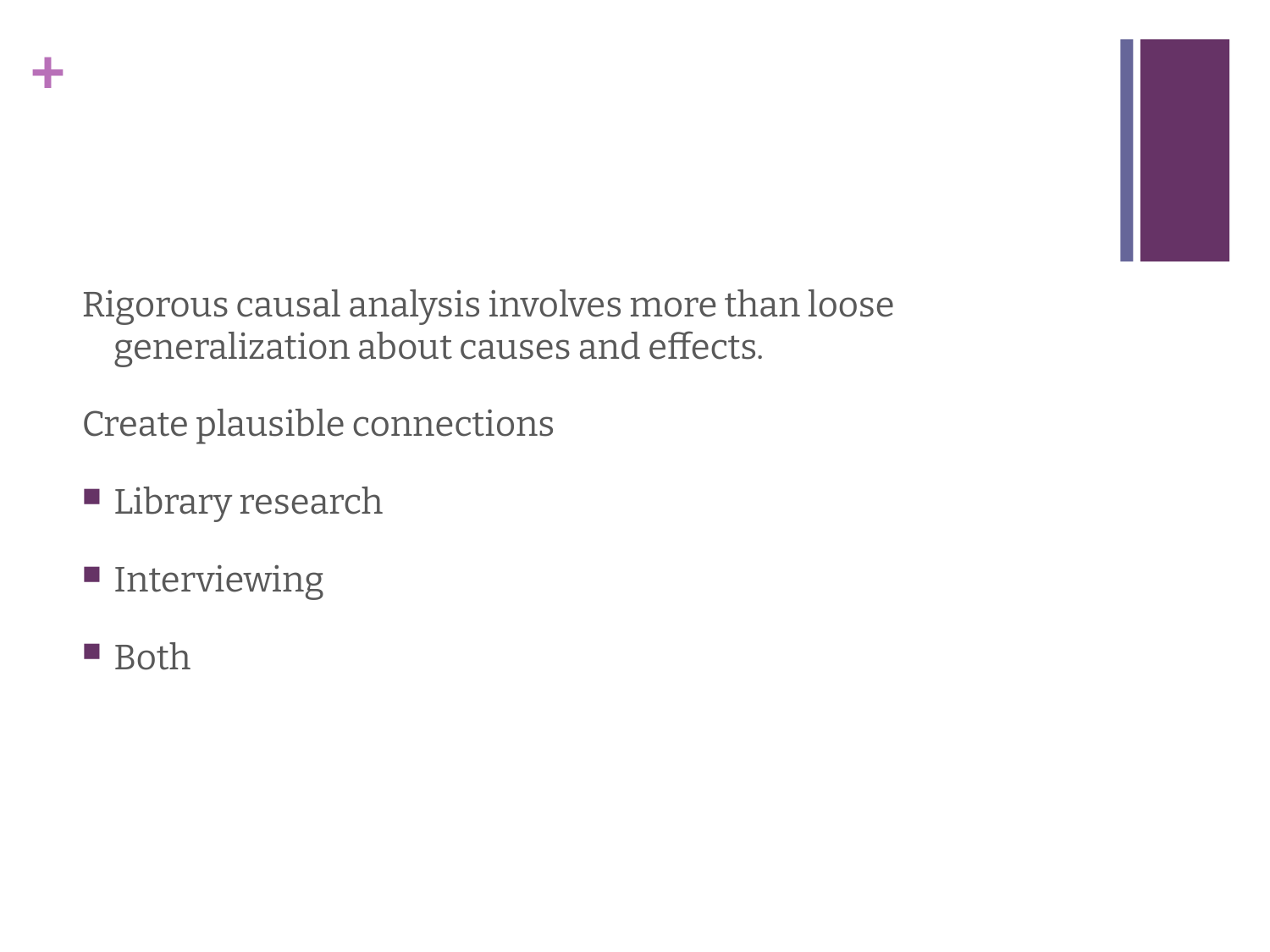

#
Rigorous causal analysis involves more than loose generalization about causes and effects.
Create plausible connections
Library research
Interviewing
Both